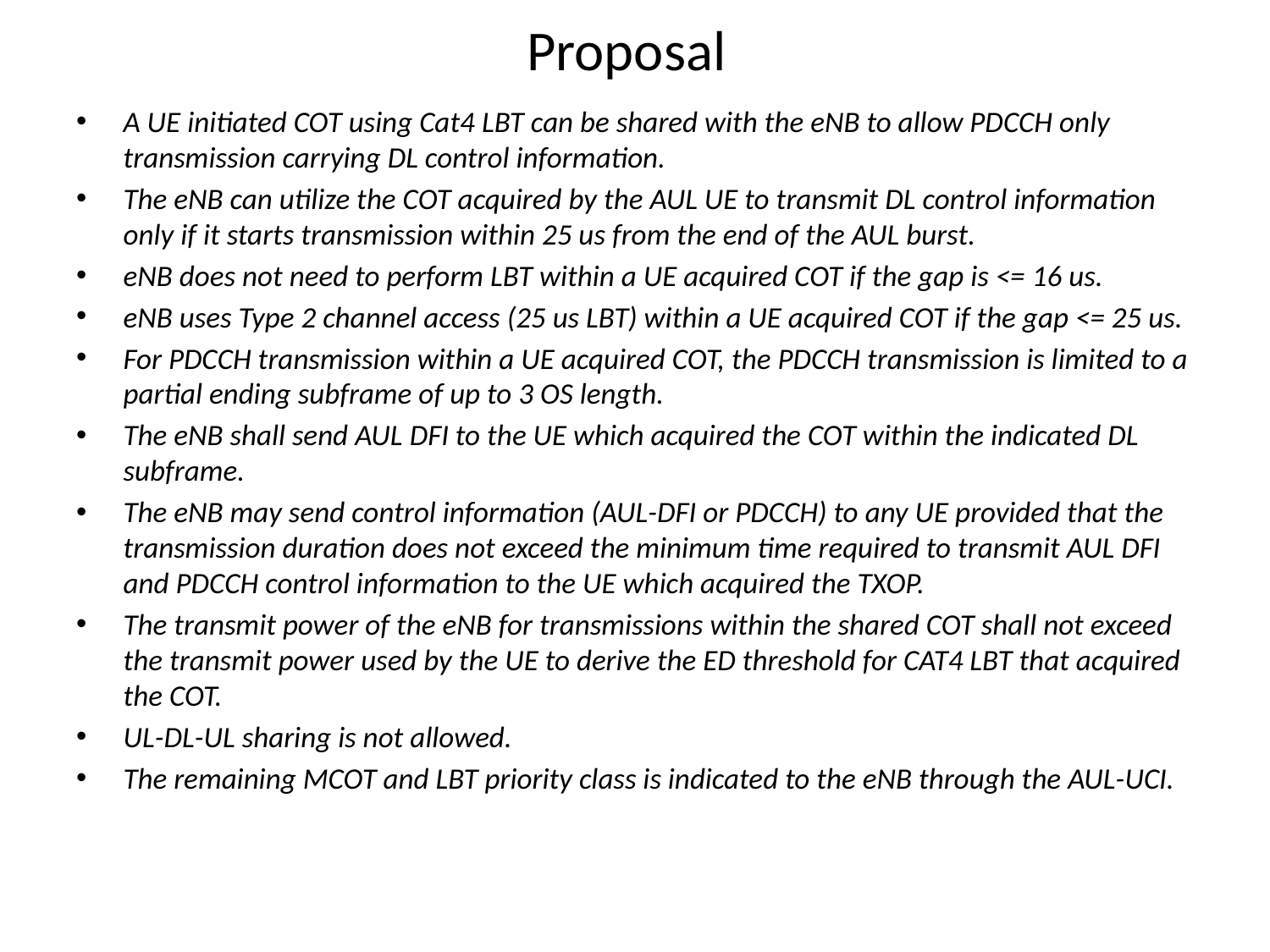

# Proposal
A UE initiated COT using Cat4 LBT can be shared with the eNB to allow PDCCH only transmission carrying DL control information.
The eNB can utilize the COT acquired by the AUL UE to transmit DL control information only if it starts transmission within 25 us from the end of the AUL burst.
eNB does not need to perform LBT within a UE acquired COT if the gap is <= 16 us.
eNB uses Type 2 channel access (25 us LBT) within a UE acquired COT if the gap <= 25 us.
For PDCCH transmission within a UE acquired COT, the PDCCH transmission is limited to a partial ending subframe of up to 3 OS length.
The eNB shall send AUL DFI to the UE which acquired the COT within the indicated DL subframe.
The eNB may send control information (AUL-DFI or PDCCH) to any UE provided that the transmission duration does not exceed the minimum time required to transmit AUL DFI and PDCCH control information to the UE which acquired the TXOP.
The transmit power of the eNB for transmissions within the shared COT shall not exceed the transmit power used by the UE to derive the ED threshold for CAT4 LBT that acquired the COT.
UL-DL-UL sharing is not allowed.
The remaining MCOT and LBT priority class is indicated to the eNB through the AUL-UCI.